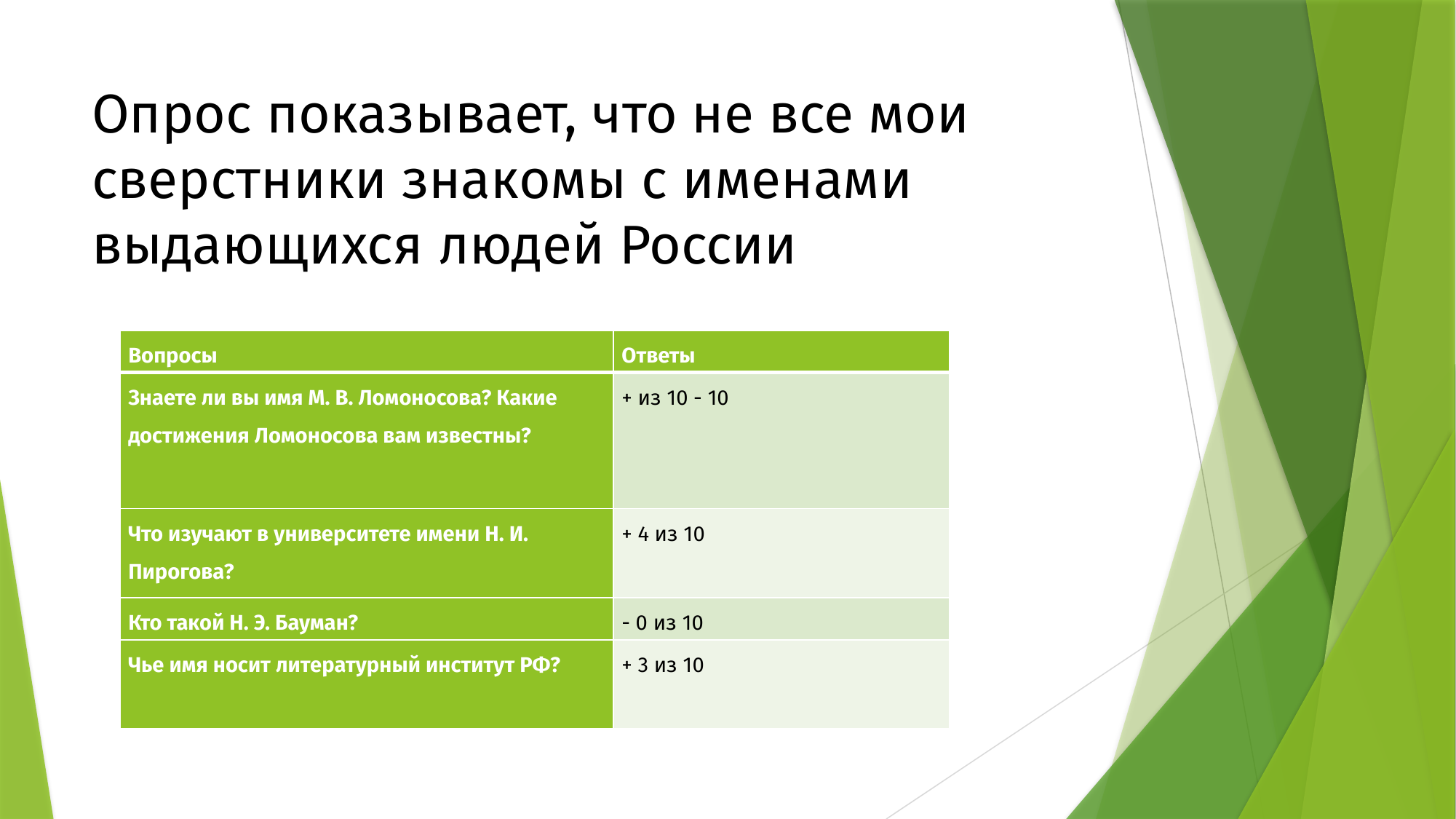

# Опрос показывает, что не все мои сверстники знакомы с именами выдающихся людей России
| Вопросы | Ответы |
| --- | --- |
| Знаете ли вы имя М. В. Ломоносова? Какие достижения Ломоносова вам известны? | + из 10 - 10 |
| Что изучают в университете имени Н. И. Пирогова? | + 4 из 10 |
| Кто такой Н. Э. Бауман? | - 0 из 10 |
| Чье имя носит литературный институт РФ? | + 3 из 10 |